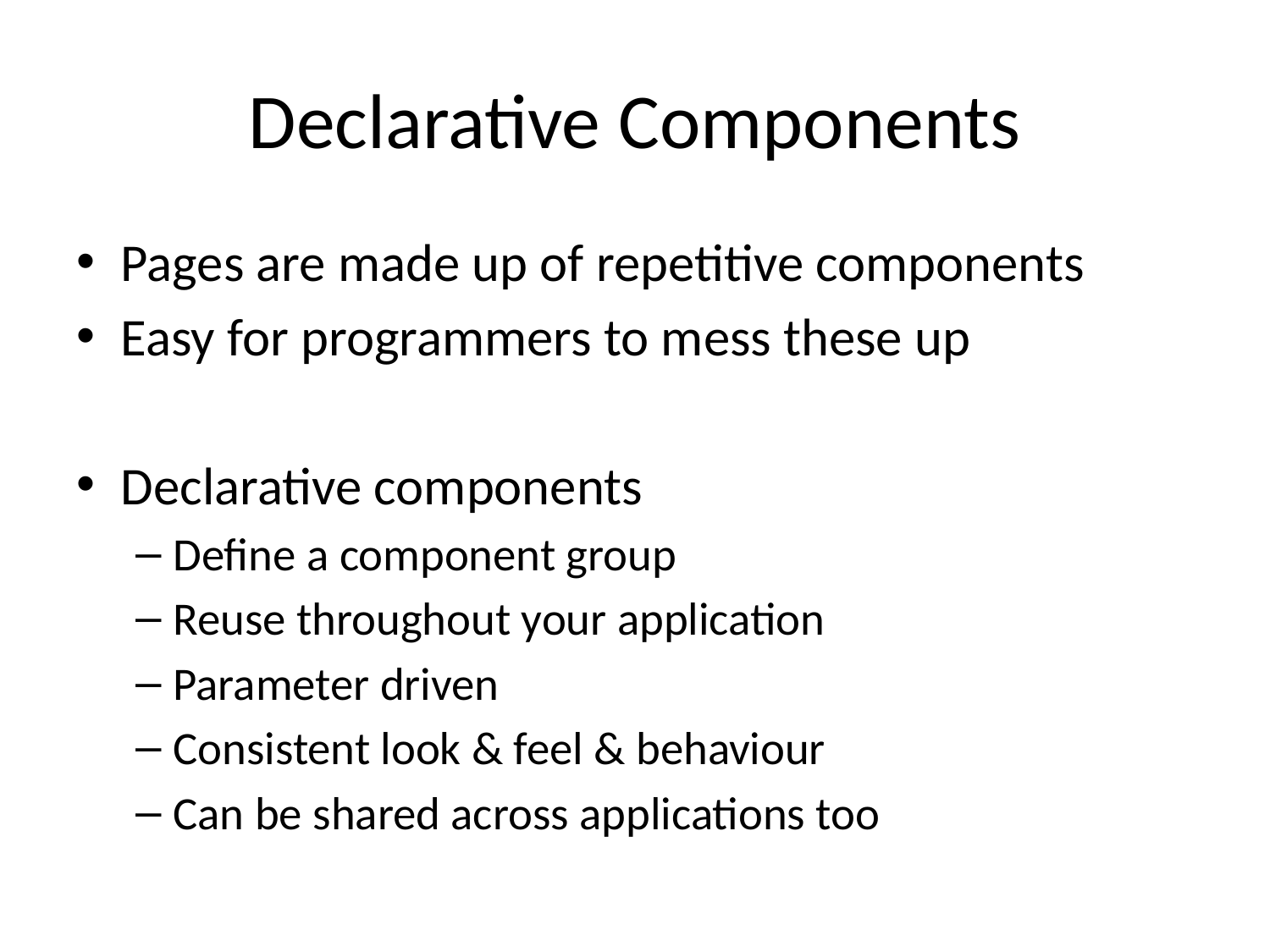

# Declarative Components
Pages are made up of repetitive components
Easy for programmers to mess these up

Declarative components
Define a component group
Reuse throughout your application
Parameter driven
Consistent look & feel & behaviour
Can be shared across applications too